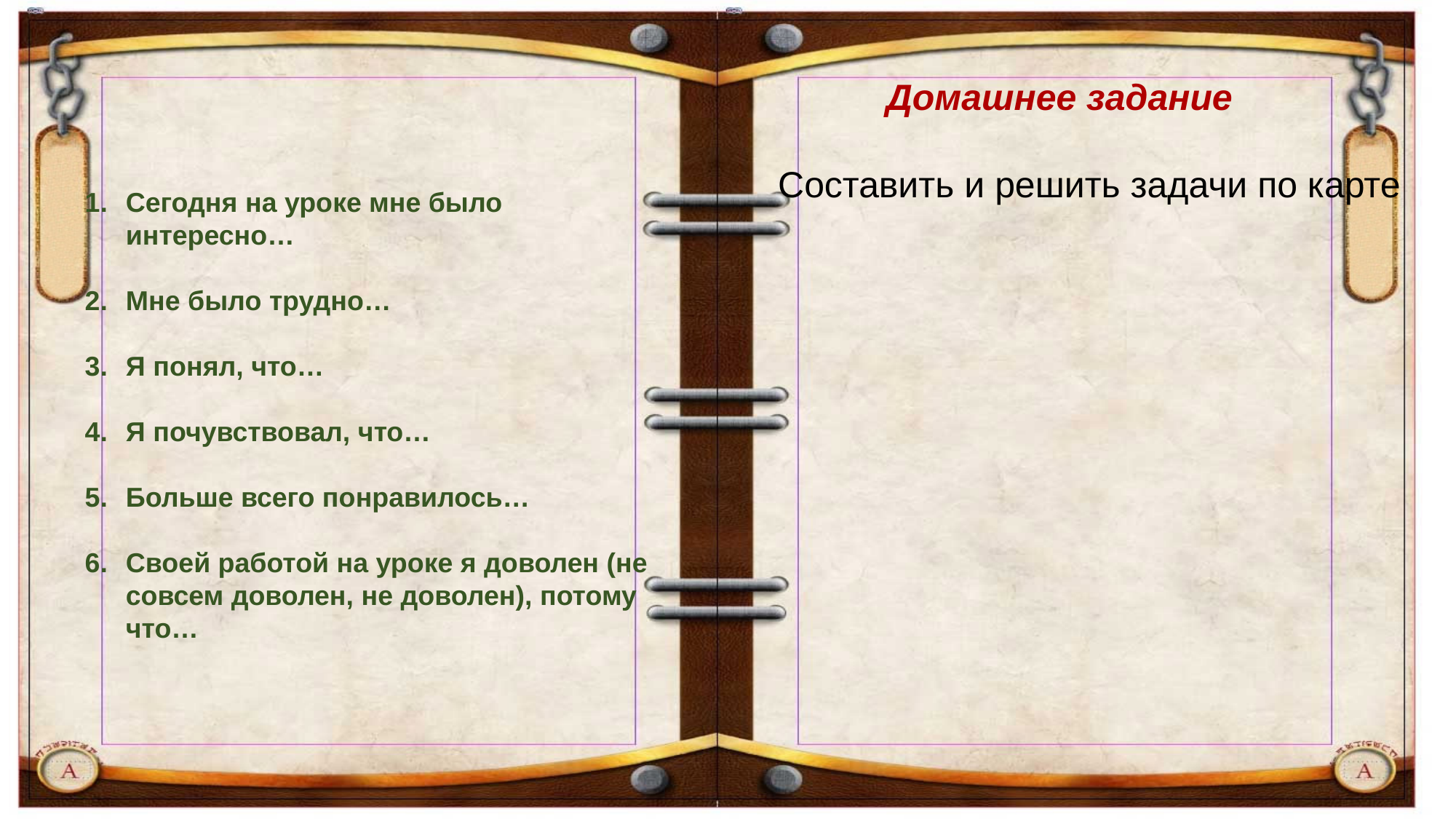

Домашнее задание
Составить и решить задачи по карте
Сегодня на уроке мне было интересно…

Мне было трудно…

Я понял, что…

Я почувствовал, что…

Больше всего понравилось…

Своей работой на уроке я доволен (не совсем доволен, не доволен), потому что…